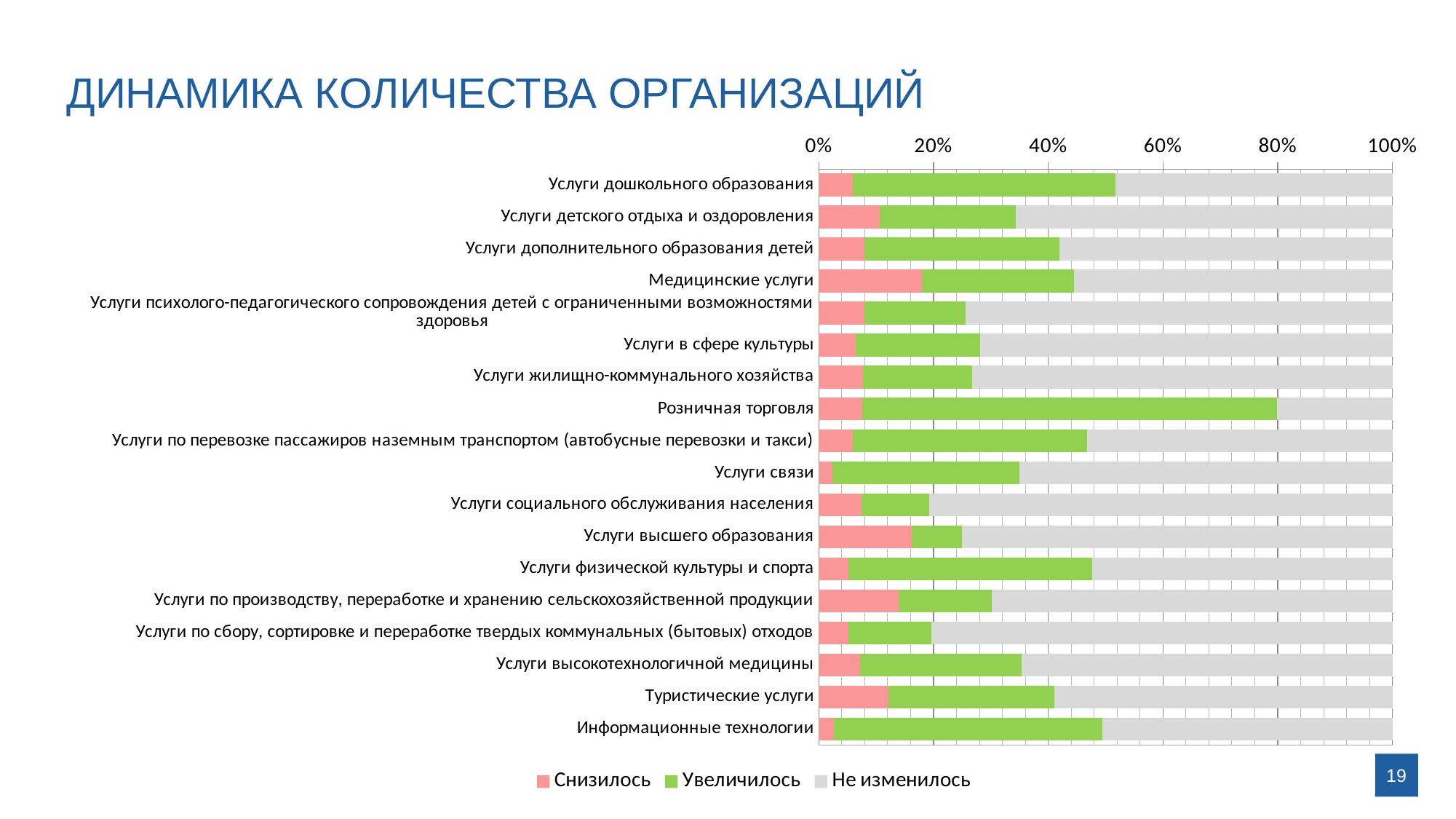

ДИНАМИКА КОЛИЧЕСТВА ОРГАНИЗАЦИЙ

### Chart

| Category | Снизилось | Увеличилось | Не изменилось |
|---|---|---|---|
| Услуги дошкольного образования | 0.059000000000000434 | 0.458 | 0.4830000000000003 |
| Услуги детского отдыха и оздоровления | 0.10600000000000002 | 0.23800000000000004 | 0.6570000000000079 |
| Услуги дополнительного образования детей | 0.07900000000000051 | 0.3410000000000001 | 0.5800000000000001 |
| Медицинские услуги | 0.18000000000000024 | 0.265 | 0.555 |
| Услуги психолого-педагогического сопровождения детей с ограниченными возможностями здоровья | 0.08000000000000004 | 0.1760000000000002 | 0.7440000000000061 |
| Услуги в сфере культуры | 0.06400000000000011 | 0.21800000000000044 | 0.7190000000000006 |
| Услуги жилищно-коммунального хозяйства | 0.077 | 0.19 | 0.7330000000000007 |
| Розничная торговля | 0.076 | 0.7220000000000006 | 0.201 |
| Услуги по перевозке пассажиров наземным транспортом (автобусные перевозки и такси) | 0.059000000000000434 | 0.4090000000000003 | 0.532 |
| Услуги связи | 0.024 | 0.32600000000000345 | 0.650000000000007 |
| Услуги социального обслуживания населения | 0.074 | 0.11799999999999998 | 0.808 |
| Услуги высшего образования | 0.162 | 0.08800000000000006 | 0.7500000000000062 |
| Услуги физической культуры и спорта | 0.052 | 0.4240000000000003 | 0.523 |
| Услуги по производству, переработке и хранению сельскохозяйственной продукции | 0.139 | 0.163 | 0.698 |
| Услуги по сбору, сортировке и переработке твердых коммунальных (бытовых) отходов | 0.052 | 0.14400000000000004 | 0.804 |
| Услуги высокотехнологичной медицины | 0.072 | 0.2810000000000001 | 0.6470000000000069 |
| Туристические услуги | 0.12100000000000002 | 0.2890000000000003 | 0.589 |
| Информационные технологии | 0.026 | 0.4680000000000001 | 0.506 |
19